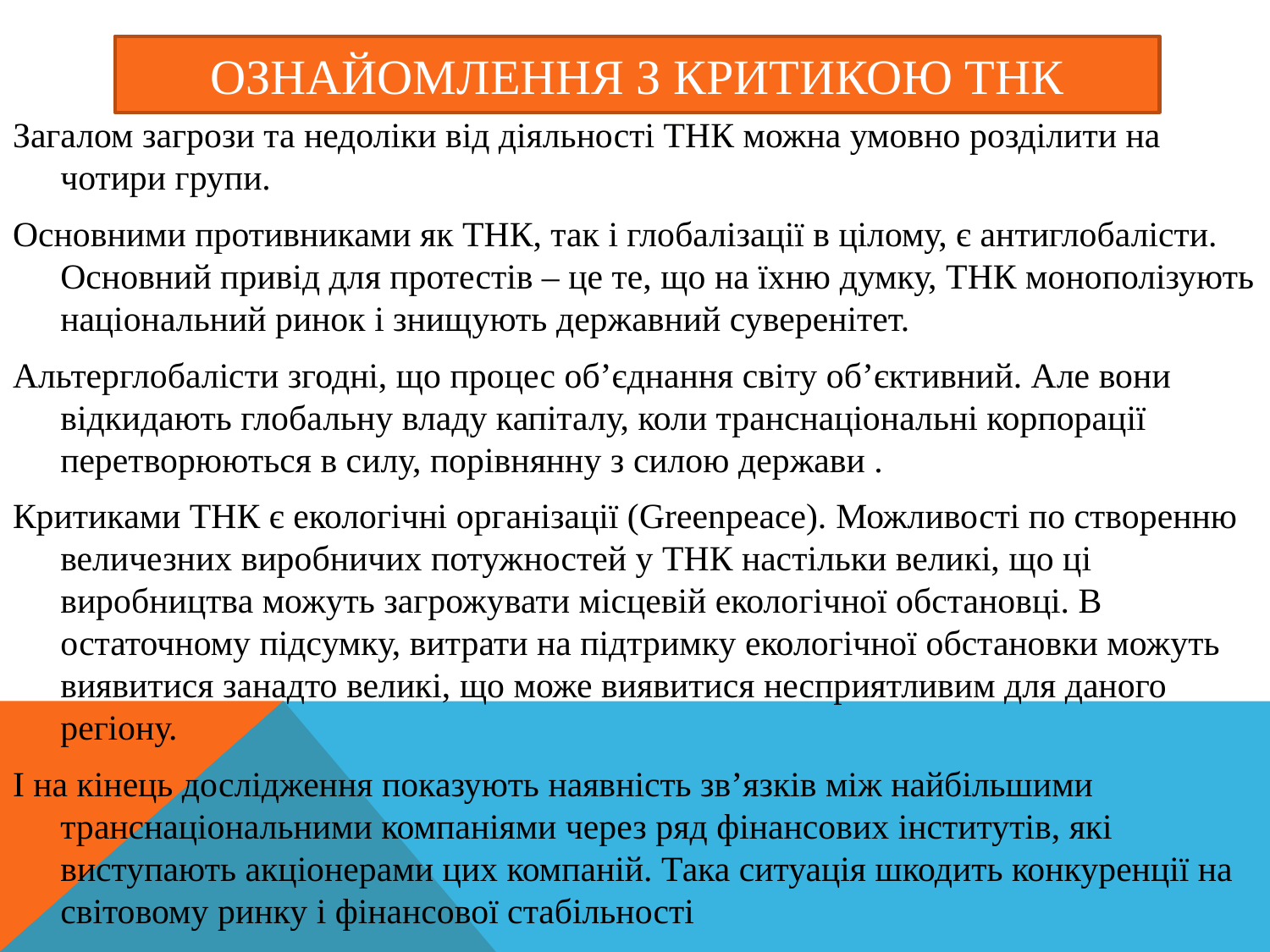

# Ознайомлення з критикою ТНК
Загалом загрози та недоліки від діяльності ТНК можна умовно розділити на чотири групи.
Основними противниками як ТНК, так і глобалізації в цілому, є антиглобалісти. Основний привід для протестів – це те, що на їхню думку, ТНК монополізують національний ринок і знищують державний суверенітет.
Альтерглобалісти згодні, що процес об’єднання світу об’єктивний. Але вони відкидають глобальну владу капіталу, коли транснаціональні корпорації перетворюються в силу, порівнянну з силою держави .
Критиками ТНК є екологічні організації (Greenpeace). Можливості по створенню величезних виробничих потужностей у ТНК настільки великі, що ці виробництва можуть загрожувати місцевій екологічної обстановці. В остаточному підсумку, витрати на підтримку екологічної обстановки можуть виявитися занадто великі, що може виявитися несприятливим для даного регіону.
І на кінець дослідження показують наявність зв’язків між найбільшими транснаціональними компаніями через ряд фінансових інститутів, які виступають акціонерами цих компаній. Така ситуація шкодить конкуренції на світовому ринку і фінансової стабільності